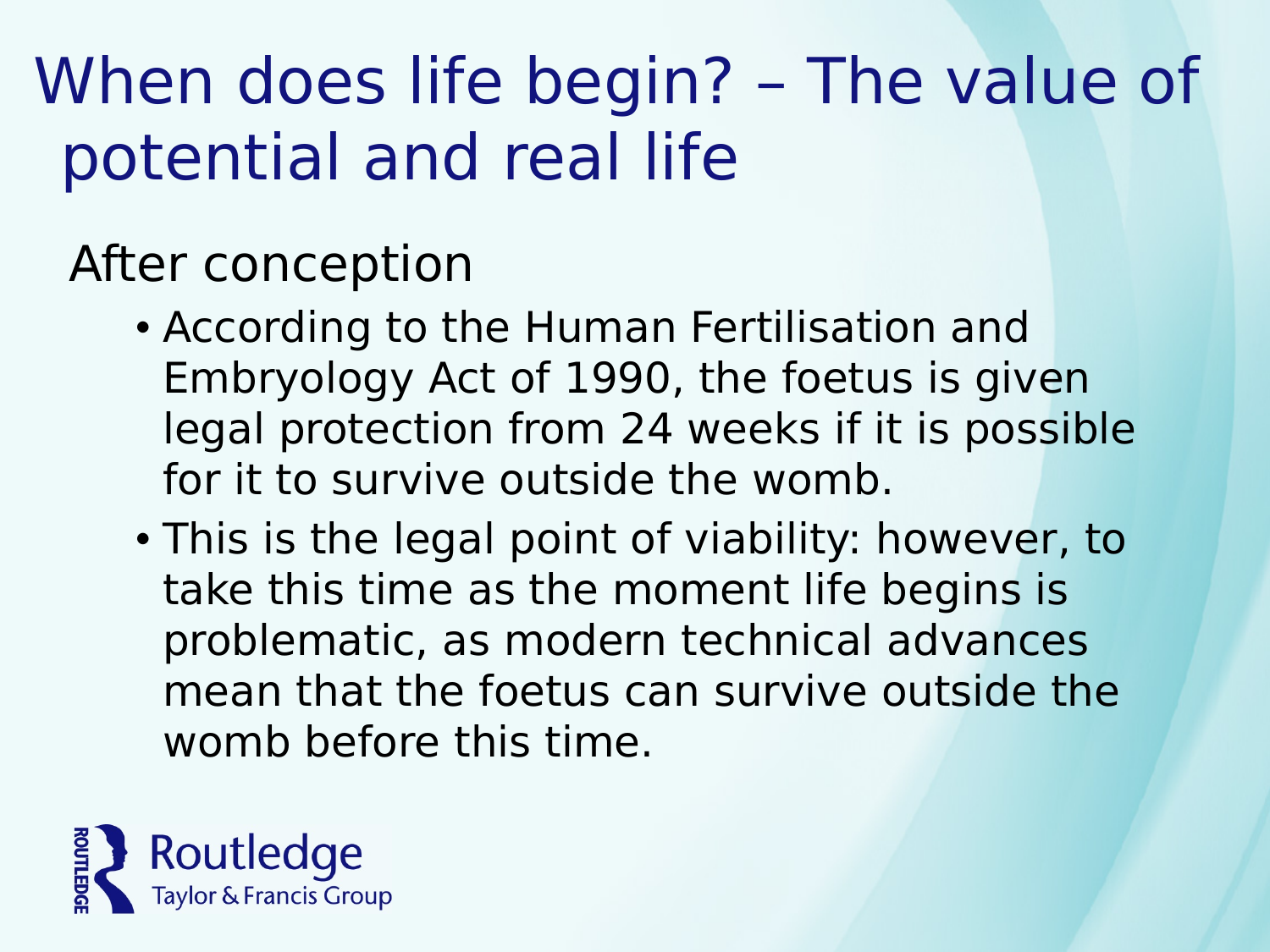

# When does life begin? – The value of potential and real life
After conception
According to the Human Fertilisation and Embryology Act of 1990, the foetus is given legal protection from 24 weeks if it is possible for it to survive outside the womb.
This is the legal point of viability: however, to take this time as the moment life begins is problematic, as modern technical advances mean that the foetus can survive outside the womb before this time.